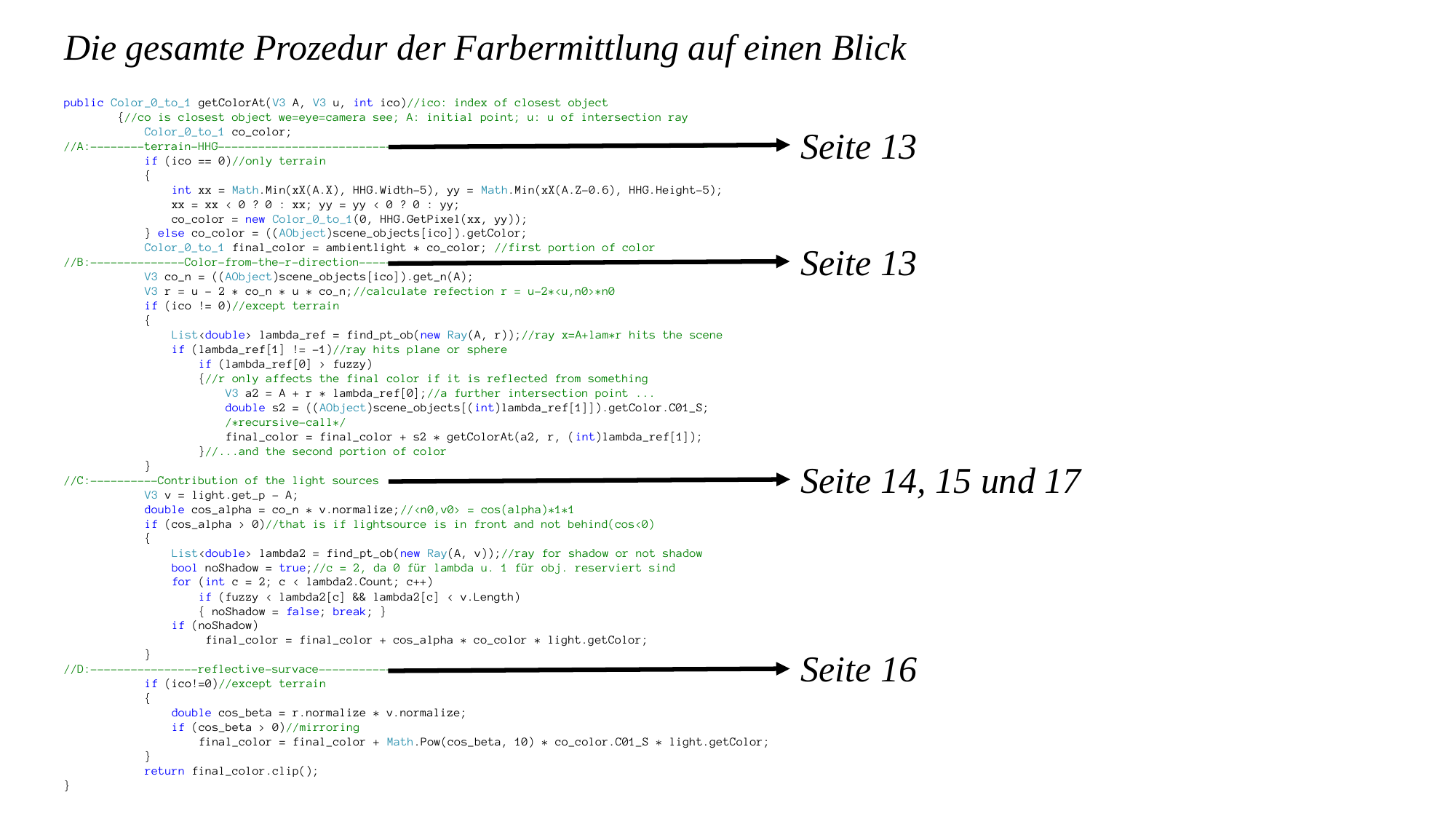

Die gesamte Prozedur der Farbermittlung auf einen Blick
public Color_0_to_1 getColorAt(V3 A, V3 u, int ico)//ico: index of closest object
        {//co is closest object we=eye=camera see; A: initial point; u: u of intersection ray
            Color_0_to_1 co_color;
//A:--------terrain-HHG-------------------------------------------------------------------------
            if (ico == 0)//only terrain
            {
                int xx = Math.Min(xX(A.X), HHG.Width-5), yy = Math.Min(xX(A.Z-0.6), HHG.Height-5);
                xx = xx < 0 ? 0 : xx; yy = yy < 0 ? 0 : yy;
                co_color = new Color_0_to_1(0, HHG.GetPixel(xx, yy));
            } else co_color = ((AObject)scene_objects[ico]).getColor;
            Color_0_to_1 final_color = ambientlight * co_color; //first portion of color
//B:--------------Color-from-the-r-direction-------------------------------
            V3 co_n = ((AObject)scene_objects[ico]).get_n(A);
            V3 r = u - 2 * co_n * u * co_n;//calculate refection r = u-2*<u,n0>*n0
            if (ico != 0)//except terrain
            {
                List<double> lambda_ref = find_pt_ob(new Ray(A, r));//ray x=A+lam*r hits the scene
                if (lambda_ref[1] != -1)//ray hits plane or sphere
                    if (lambda_ref[0] > fuzzy)
                    {//r only affects the final color if it is reflected from something
                        V3 a2 = A + r * lambda_ref[0];//a further intersection point ...
                        double s2 = ((AObject)scene_objects[(int)lambda_ref[1]]).getColor.C01_S;
                        /*recursive-call*/
                        final_color = final_color + s2 * getColorAt(a2, r, (int)lambda_ref[1]);
                    }//...and the second portion of color
            }
//C:----------Contribution of the light sources
            V3 v = light.get_p - A;
            double cos_alpha = co_n * v.normalize;//<n0,v0> = cos(alpha)*1*1
            if (cos_alpha > 0)//that is if lightsource is in front and not behind(cos<0)
            {
                List<double> lambda2 = find_pt_ob(new Ray(A, v));//ray for shadow or not shadow
                bool noShadow = true;//c = 2, da 0 für lambda u. 1 für obj. reserviert sind
                for (int c = 2; c < lambda2.Count; c++)
                    if (fuzzy < lambda2[c] && lambda2[c] < v.Length)
                    { noShadow = false; break; }
                if (noShadow)
                     final_color = final_color + cos_alpha * co_color * light.getColor;
            }
//D:----------------reflective-survace-------------
            if (ico!=0)//except terrain
            {
                double cos_beta = r.normalize * v.normalize;
                if (cos_beta > 0)//mirroring
                    final_color = final_color + Math.Pow(cos_beta, 10) * co_color.C01_S * light.getColor;
            }
            return final_color.clip();
}
Seite 13
Seite 13
Seite 14, 15 und 17
Seite 16